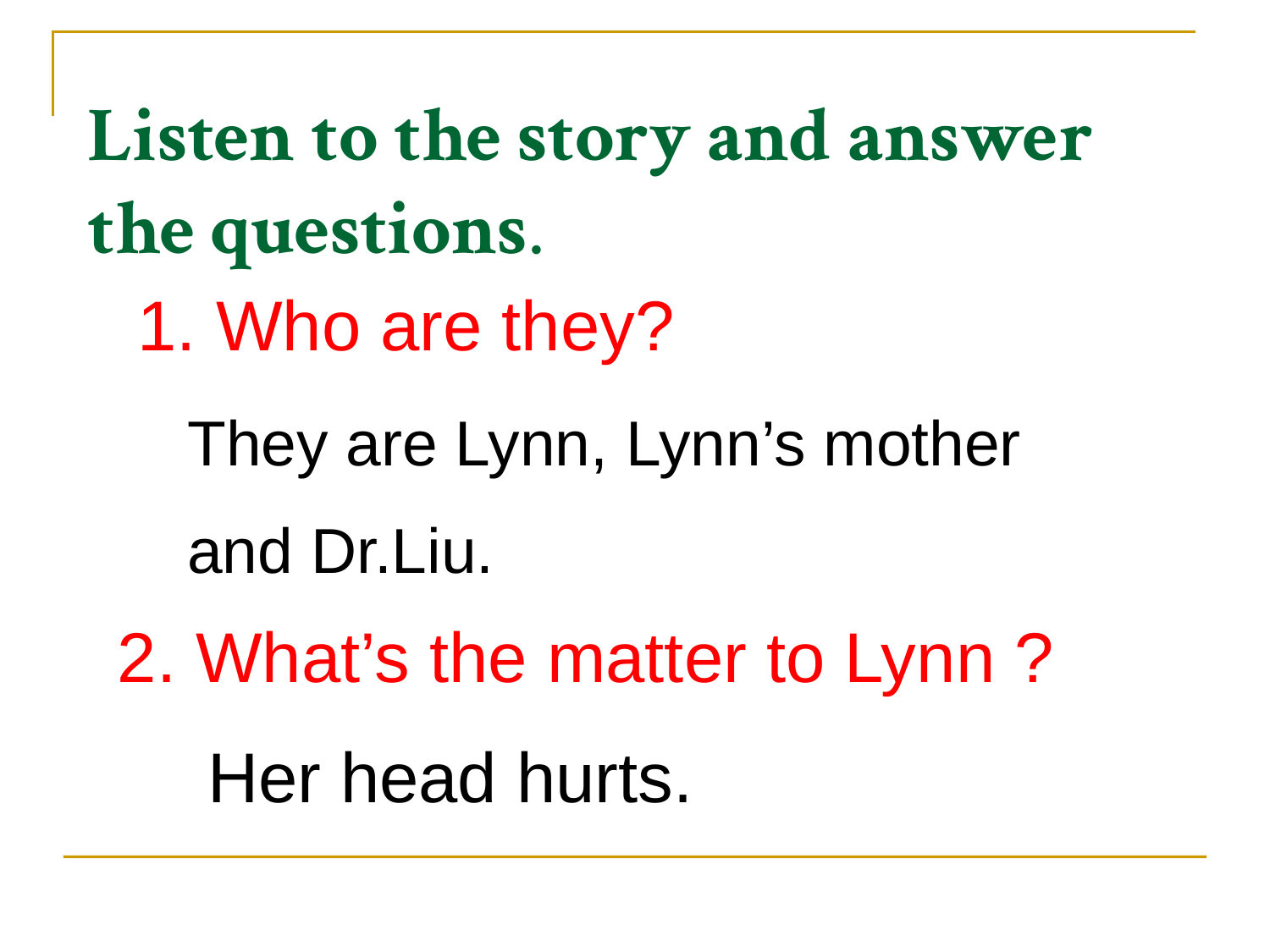

# Listen to the story and answer the questions.

1. Who are they?

They are Lynn, Lynn’s mother
and Dr.Liu.
2. What’s the matter to Lynn ?
Her head hurts.